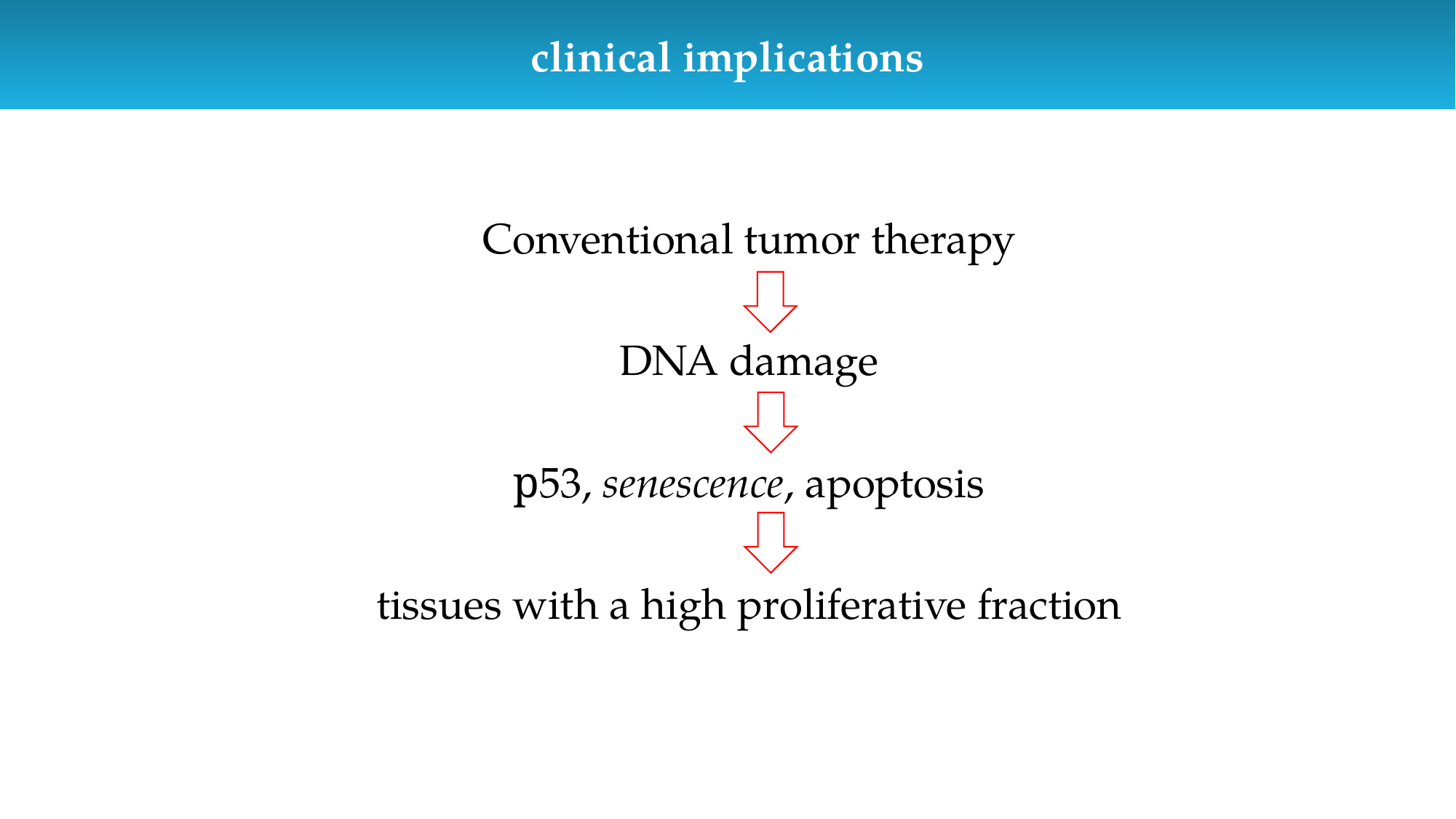

clinical implications
Conventional tumor therapy

DNA damage

р53, senescence, apoptosis

tissues with a high proliferative fraction